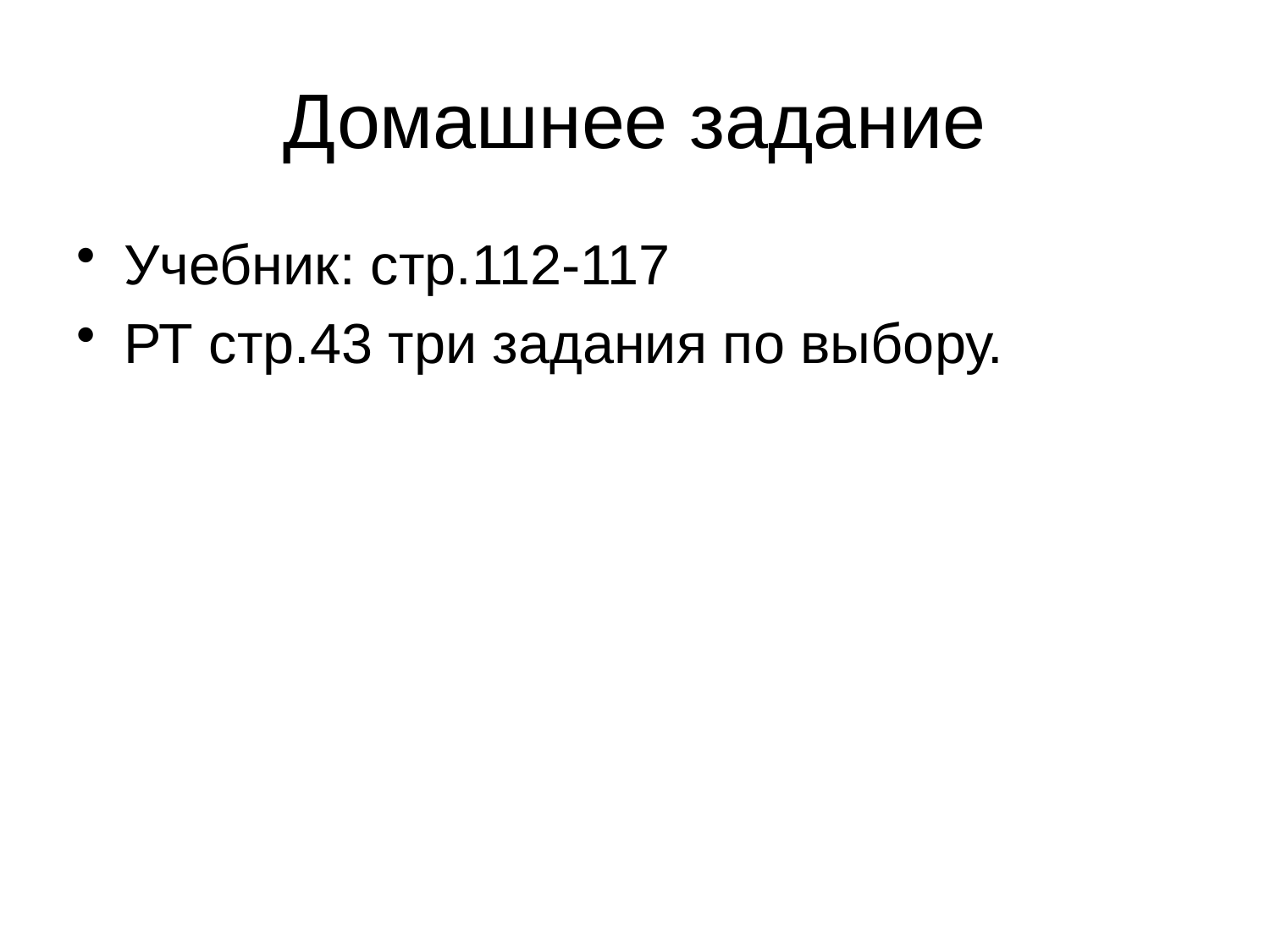

Домашнее задание
Учебник: стр.112-117
РТ стр.43 три задания по выбору.